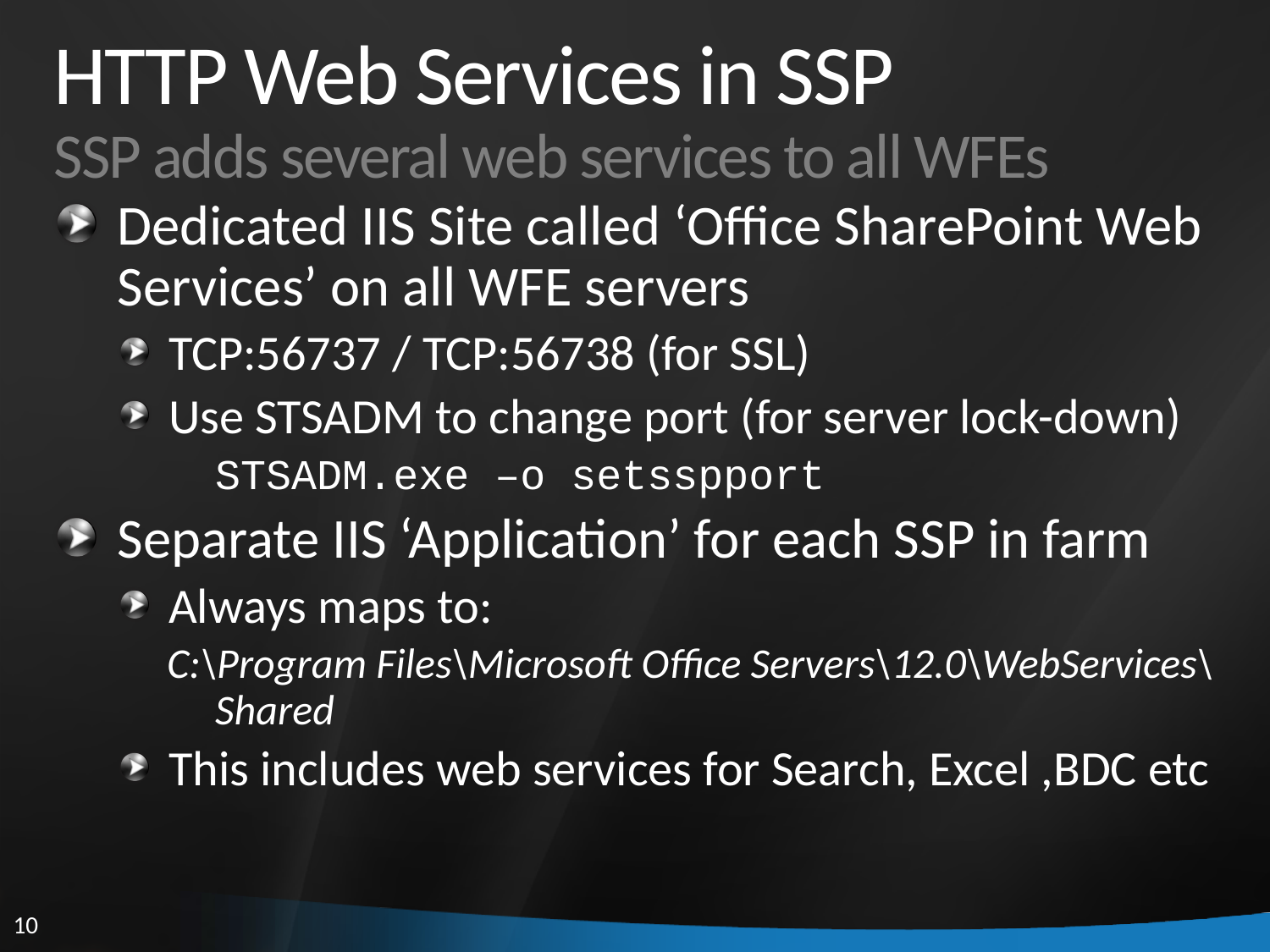

# HTTP Web Services in SSP SSP adds several web services to all WFEs
Dedicated IIS Site called ‘Office SharePoint Web Services’ on all WFE servers
TCP:56737 / TCP:56738 (for SSL)
Use STSADM to change port (for server lock-down)
	STSADM.exe –o setsspport
Separate IIS ‘Application’ for each SSP in farm
Always maps to:
C:\Program Files\Microsoft Office Servers\12.0\WebServices\Shared
This includes web services for Search, Excel ,BDC etc